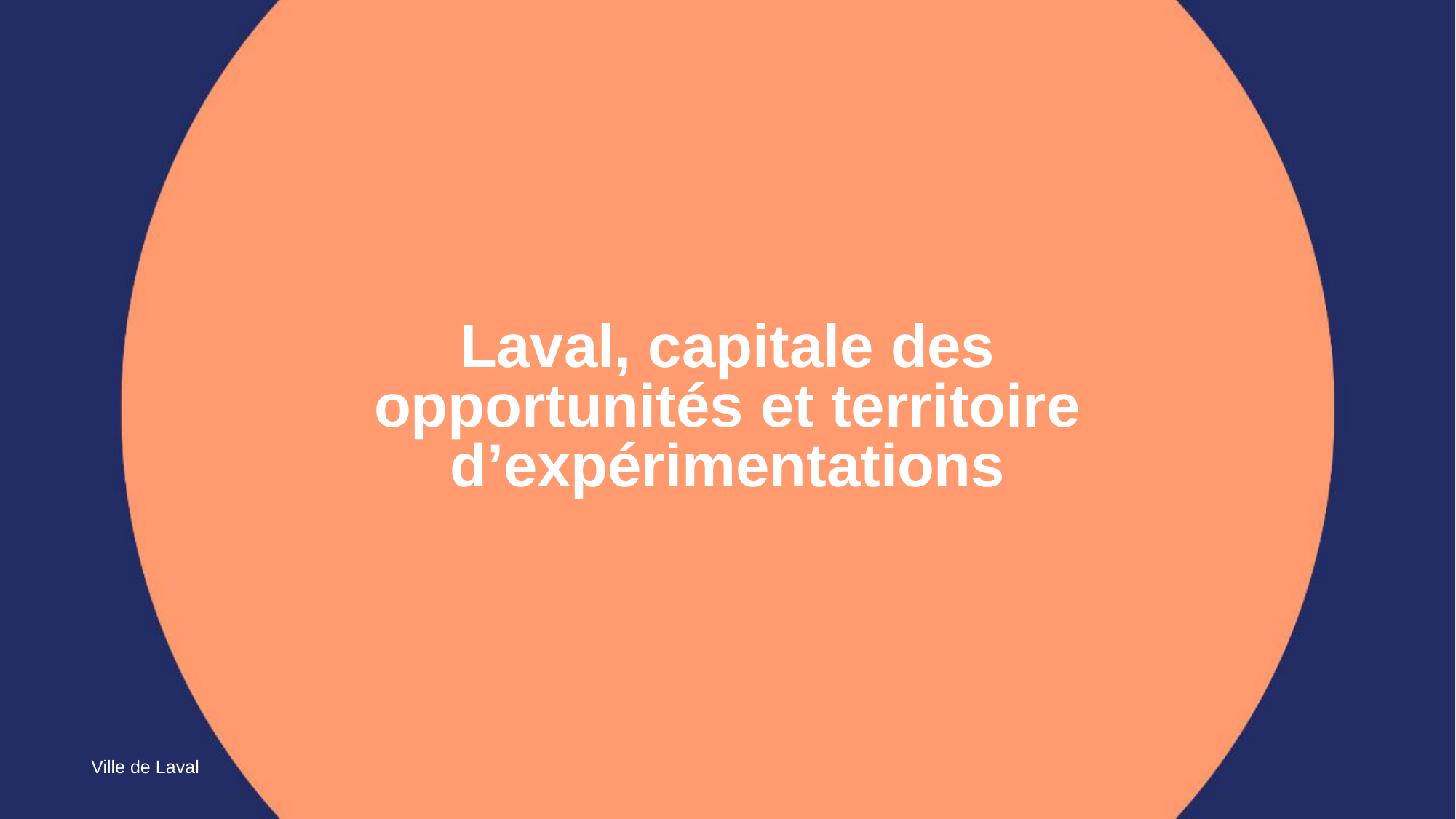

Laval, capitale des opportunités et territoire
d’expérimentations